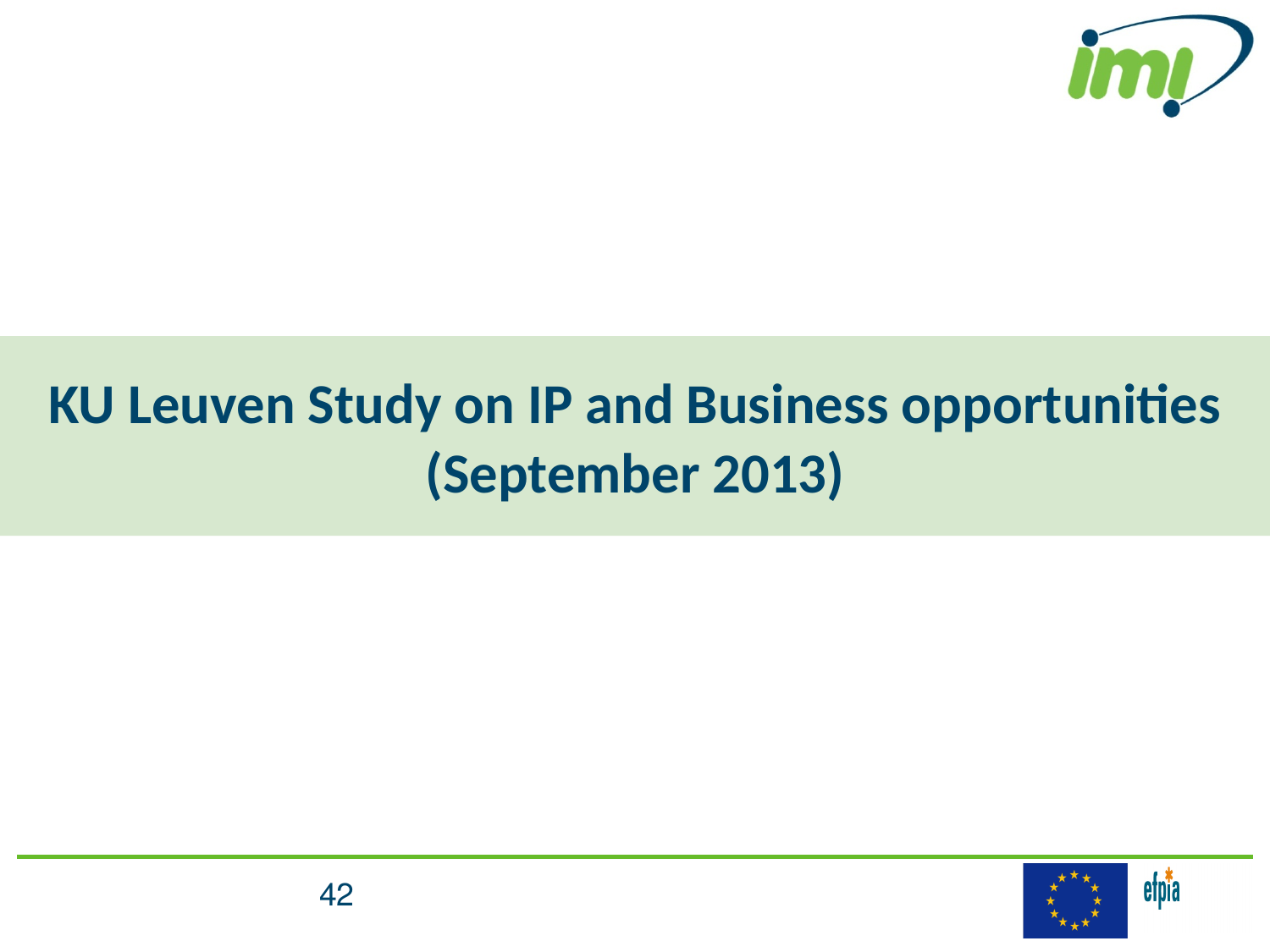

KU Leuven Study on IP and Business opportunities
(September 2013)
42